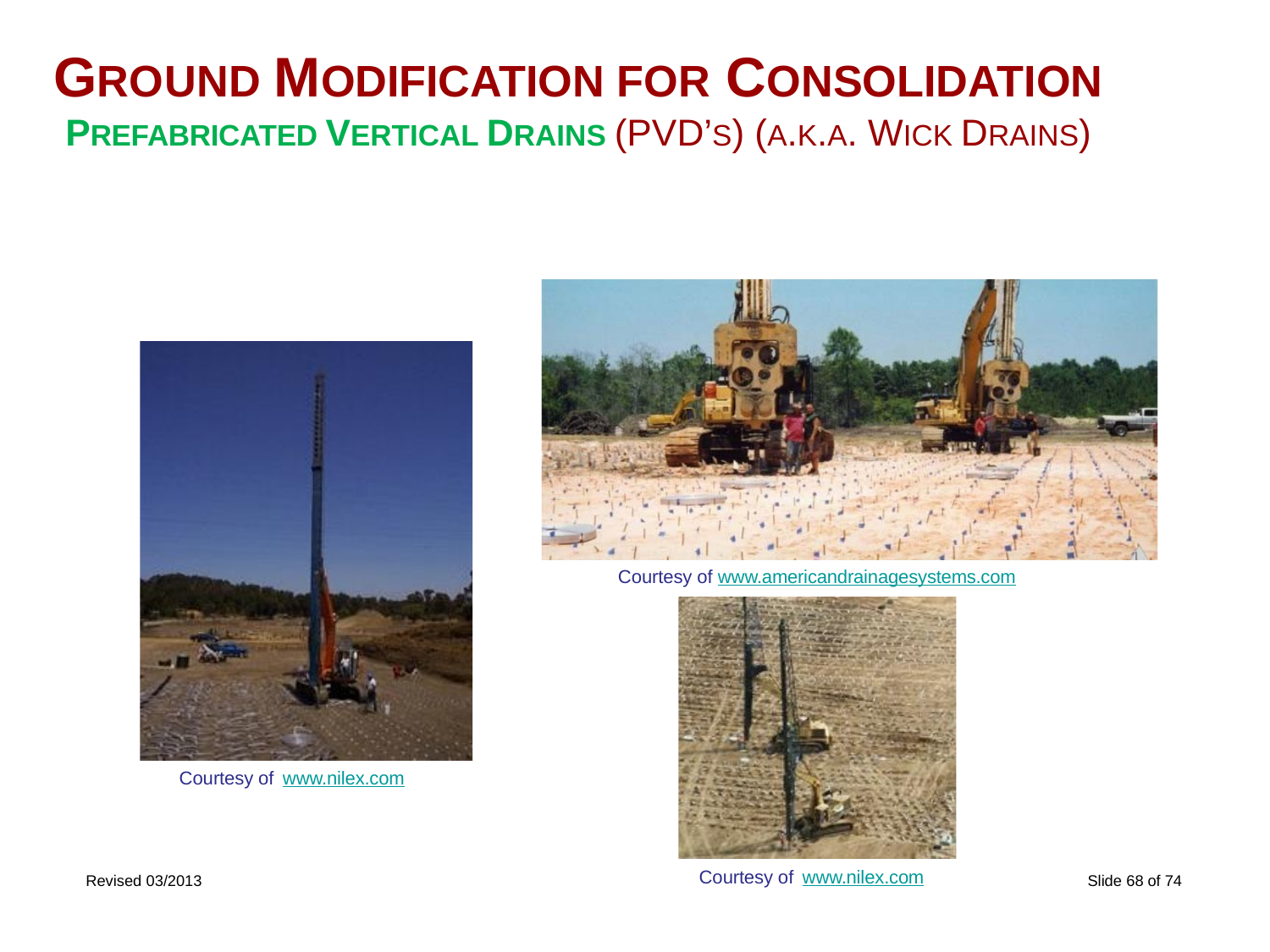

# GROUND MODIFICATION FOR CONSOLIDATION
PREFABRICATED VERTICAL DRAINS (PVD’S) (A.K.A. WICK DRAINS)
14.330 SOIL MECHANICS  Consolidation

Courtesy of www.americandrainagesystems.com

Courtesy of www.nilex.com
Courtesy of www.nilex.com
Slide 68 of 74
Revised 03/2013